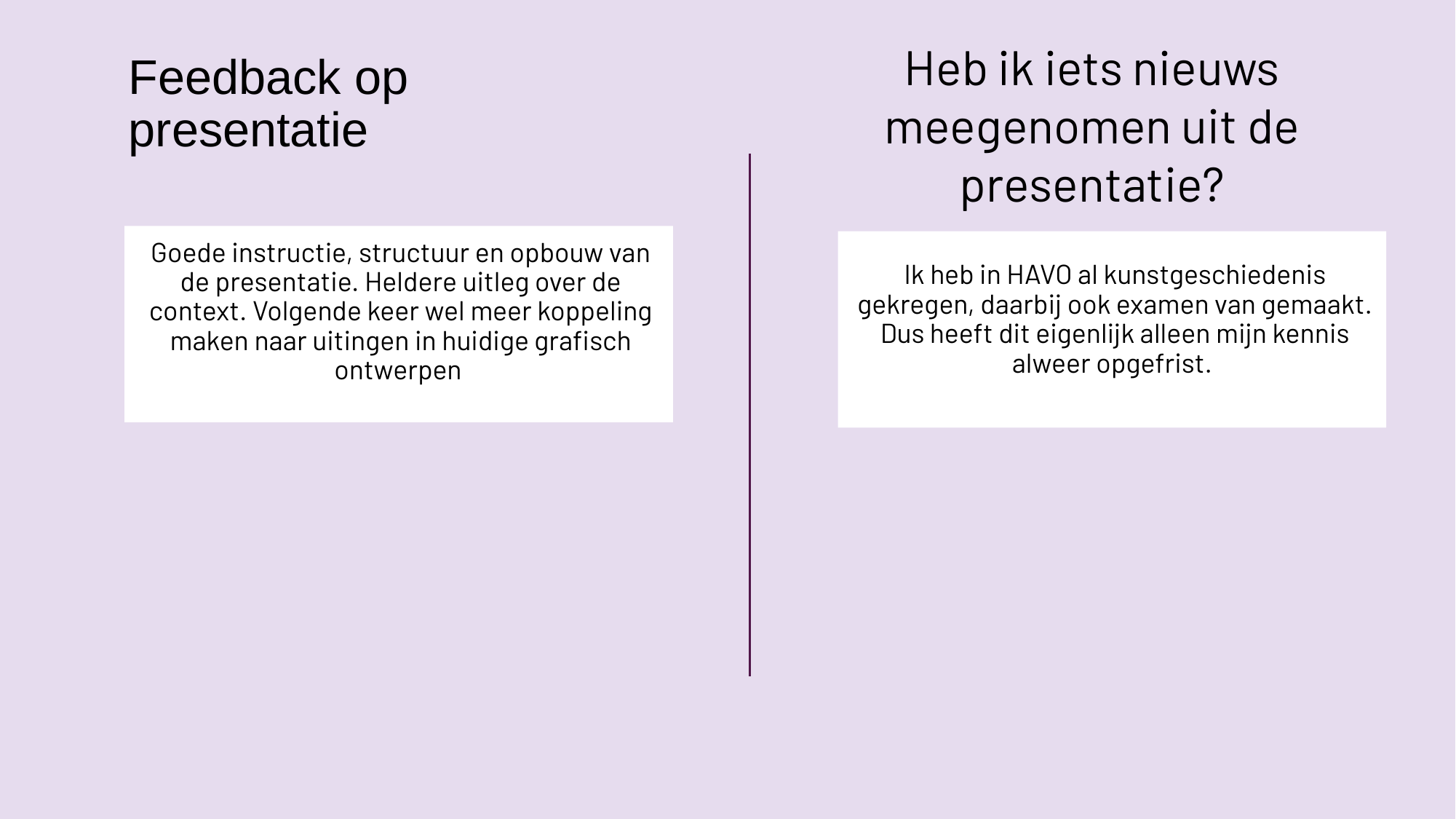

Heb ik iets nieuws meegenomen uit de presentatie?
# Feedback op presentatie

Goede instructie, structuur en opbouw van de presentatie. Heldere uitleg over de context. Volgende keer wel meer koppeling maken naar uitingen in huidige grafisch ontwerpen
Ik heb in HAVO al kunstgeschiedenis gekregen, daarbij ook examen van gemaakt. Dus heeft dit eigenlijk alleen mijn kennis alweer opgefrist.